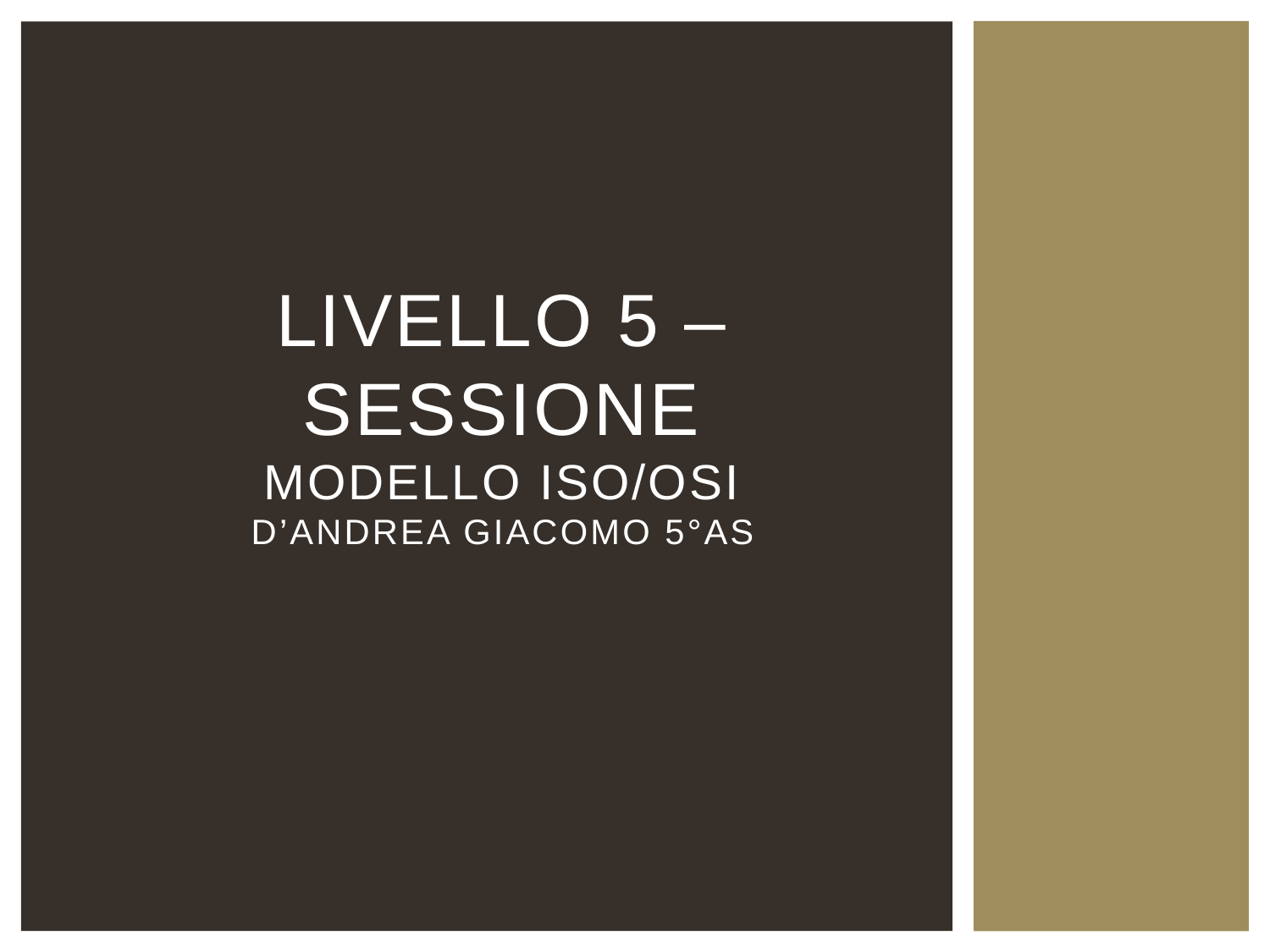

# Livello 5 – Sessione Modello ISO/OSI D’Andrea giacomo 5°AS